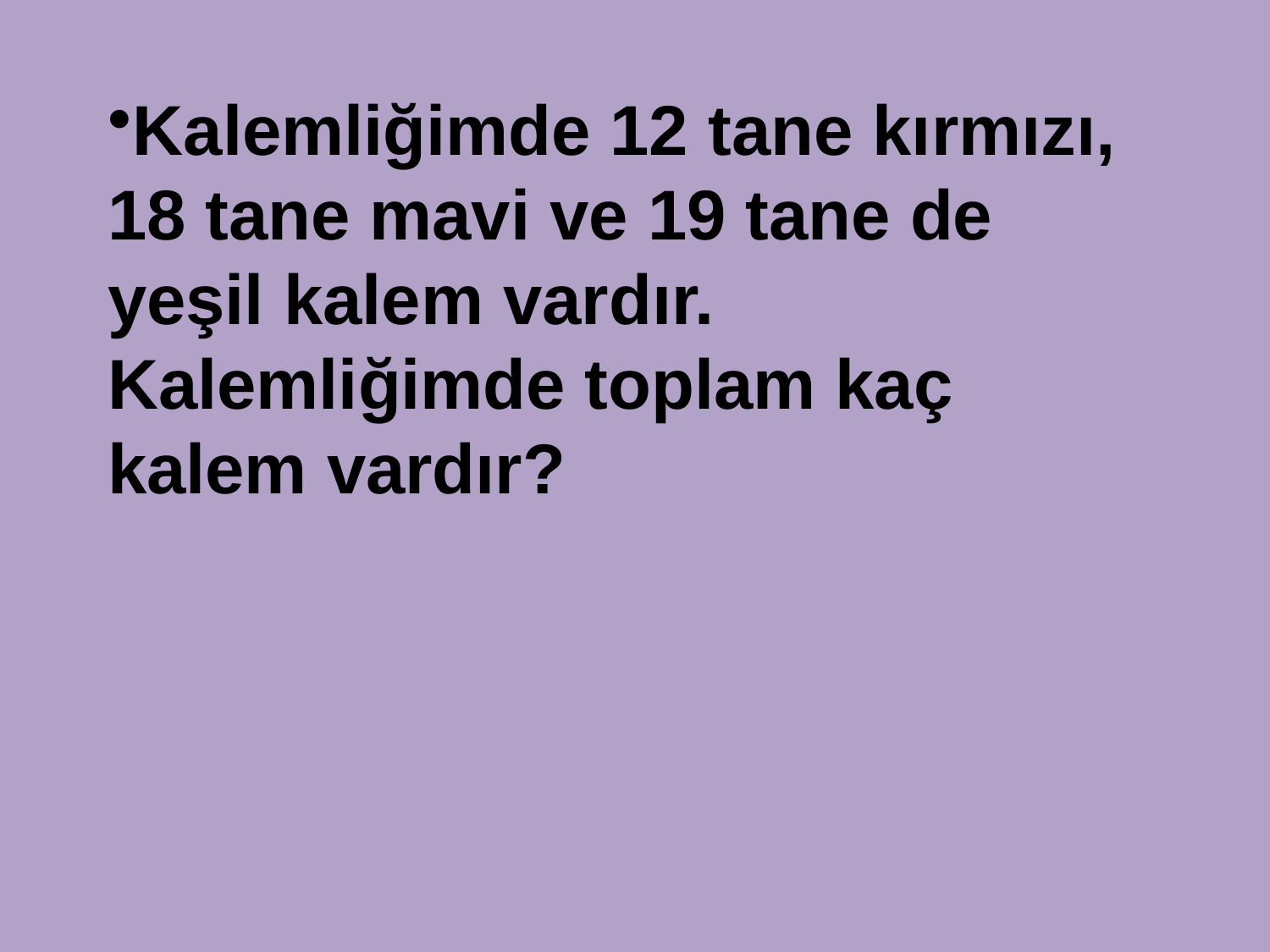

Kalemliğimde 12 tane kırmızı, 18 tane mavi ve 19 tane de yeşil kalem vardır. Kalemliğimde toplam kaç kalem vardır?